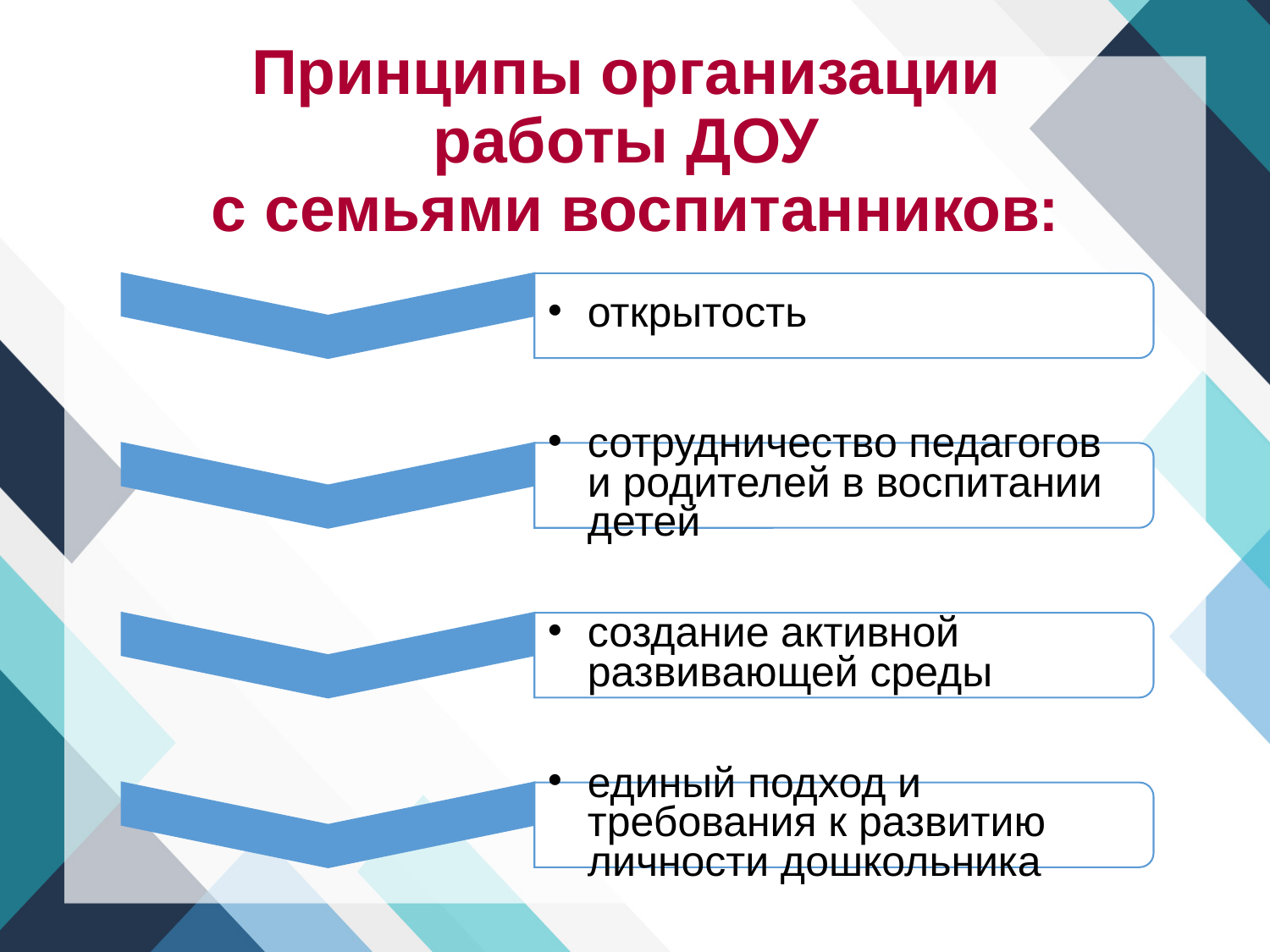

Принципы организации
работы ДОУ
с семьями воспитанников:
открытость
сотрудничество педагогов и родителей в воспитании детей
создание активной развивающей среды
единый подход и требования к развитию личности дошкольника